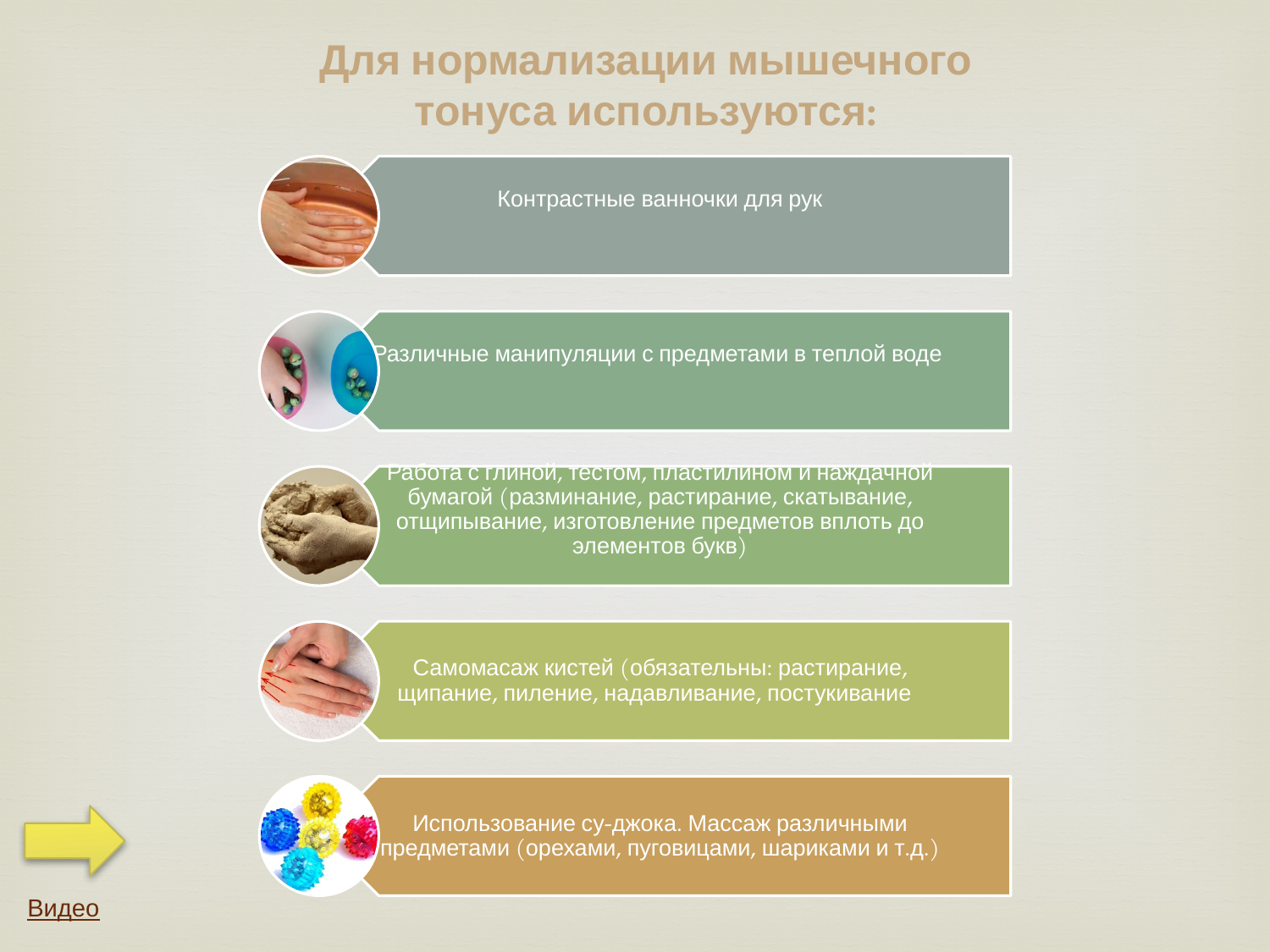

Для нормализации мышечного тонуса используются:
Контрастные ванночки для рук

Различные манипуляции с предметами в теплой воде

Работа с глиной, тестом, пластилином и наждачной бумагой (разминание, растирание, скатывание, отщипывание, изготовление предметов вплоть до элементов букв)

Самомасаж кистей (обязательны: растирание, щипание, пиление, надавливание, постукивание
Использование су-джока. Массаж различными предметами (орехами, пуговицами, шариками и т.д.)

Видео